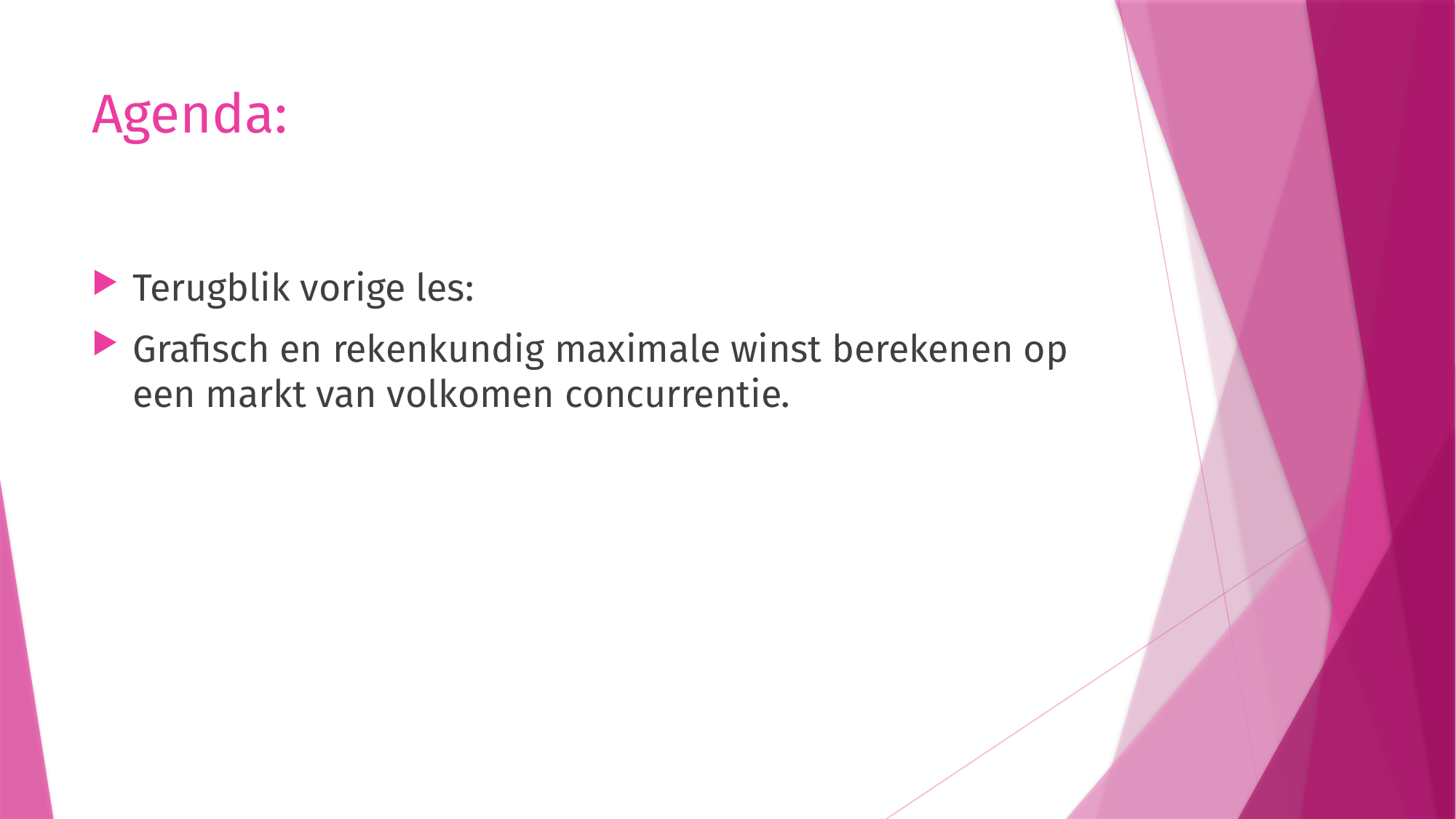

# Agenda:
Terugblik vorige les:
Grafisch en rekenkundig maximale winst berekenen op een markt van volkomen concurrentie.